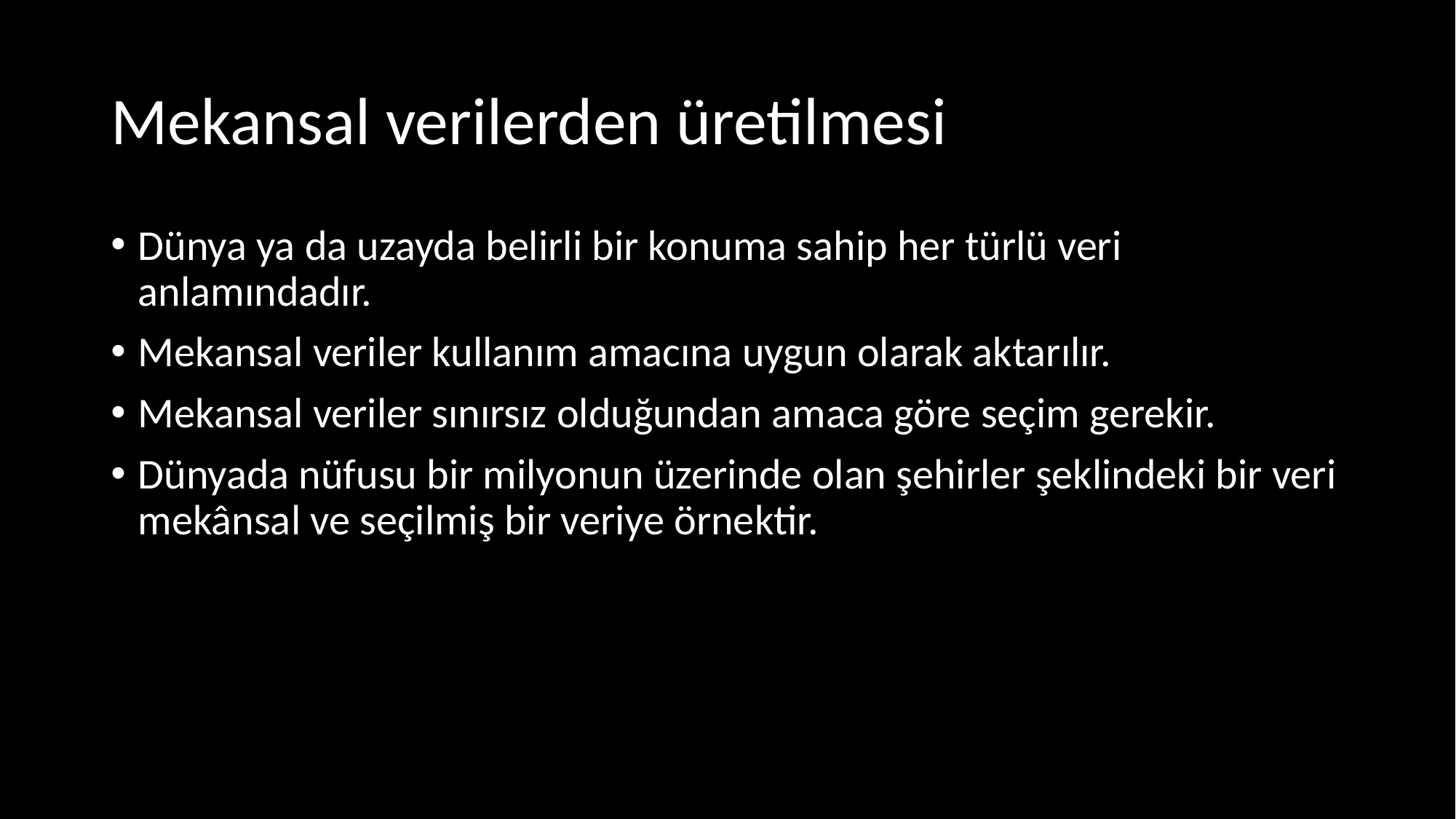

# Mekansal verilerden üretilmesi
Dünya ya da uzayda belirli bir konuma sahip her türlü veri anlamındadır.
Mekansal veriler kullanım amacına uygun olarak aktarılır.
Mekansal veriler sınırsız olduğundan amaca göre seçim gerekir.
Dünyada nüfusu bir milyonun üzerinde olan şehirler şeklindeki bir veri mekânsal ve seçilmiş bir veriye örnektir.